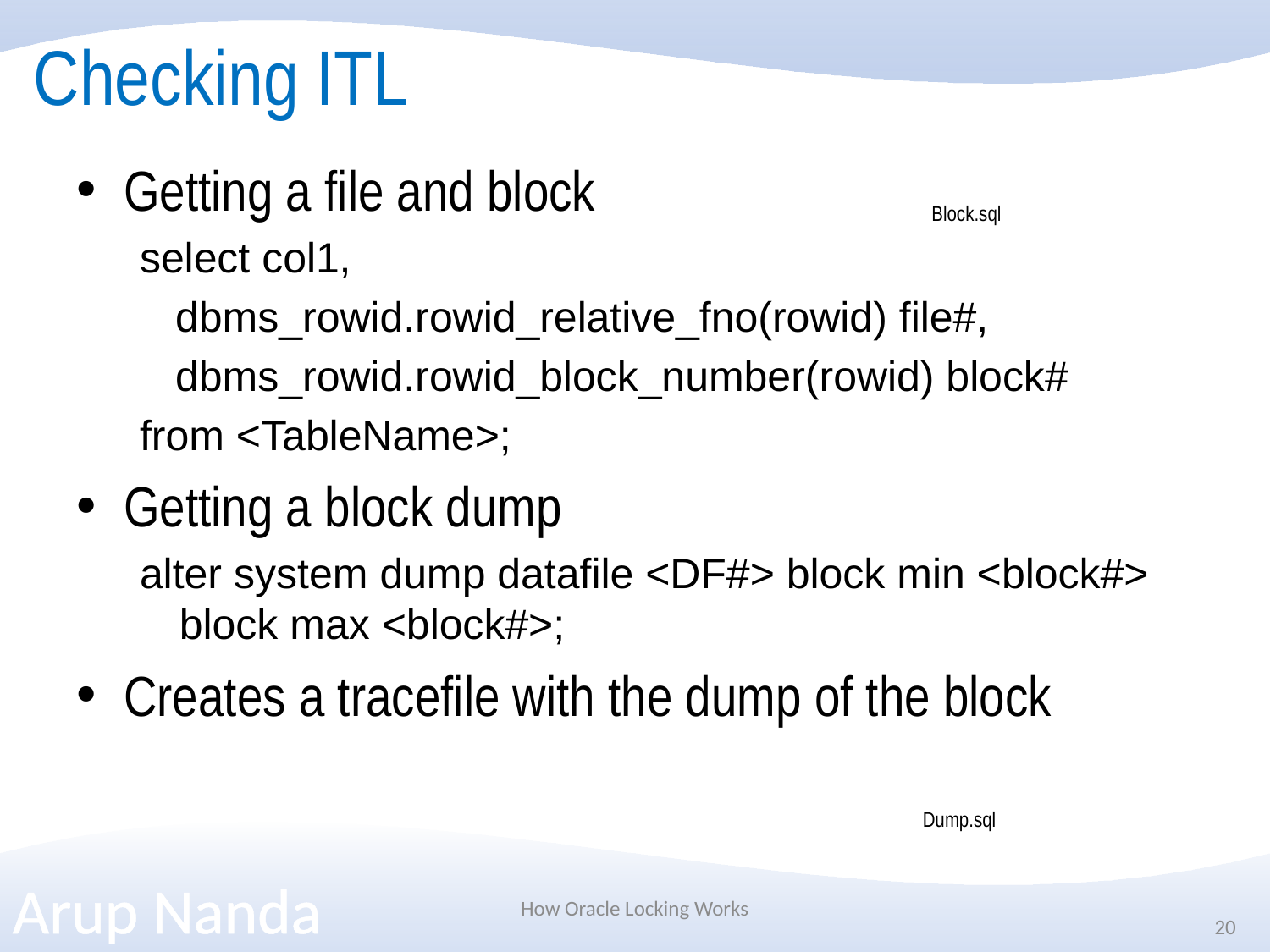

# Checking ITL
Getting a file and block
select col1,
   dbms_rowid.rowid_relative_fno(rowid) file#,
   dbms_rowid.rowid_block_number(rowid) block#
from <TableName>;
Getting a block dump
alter system dump datafile <DF#> block min <block#> block max <block#>;
Creates a tracefile with the dump of the block

Block.sql
Dump.sql
How Oracle Locking Works
20